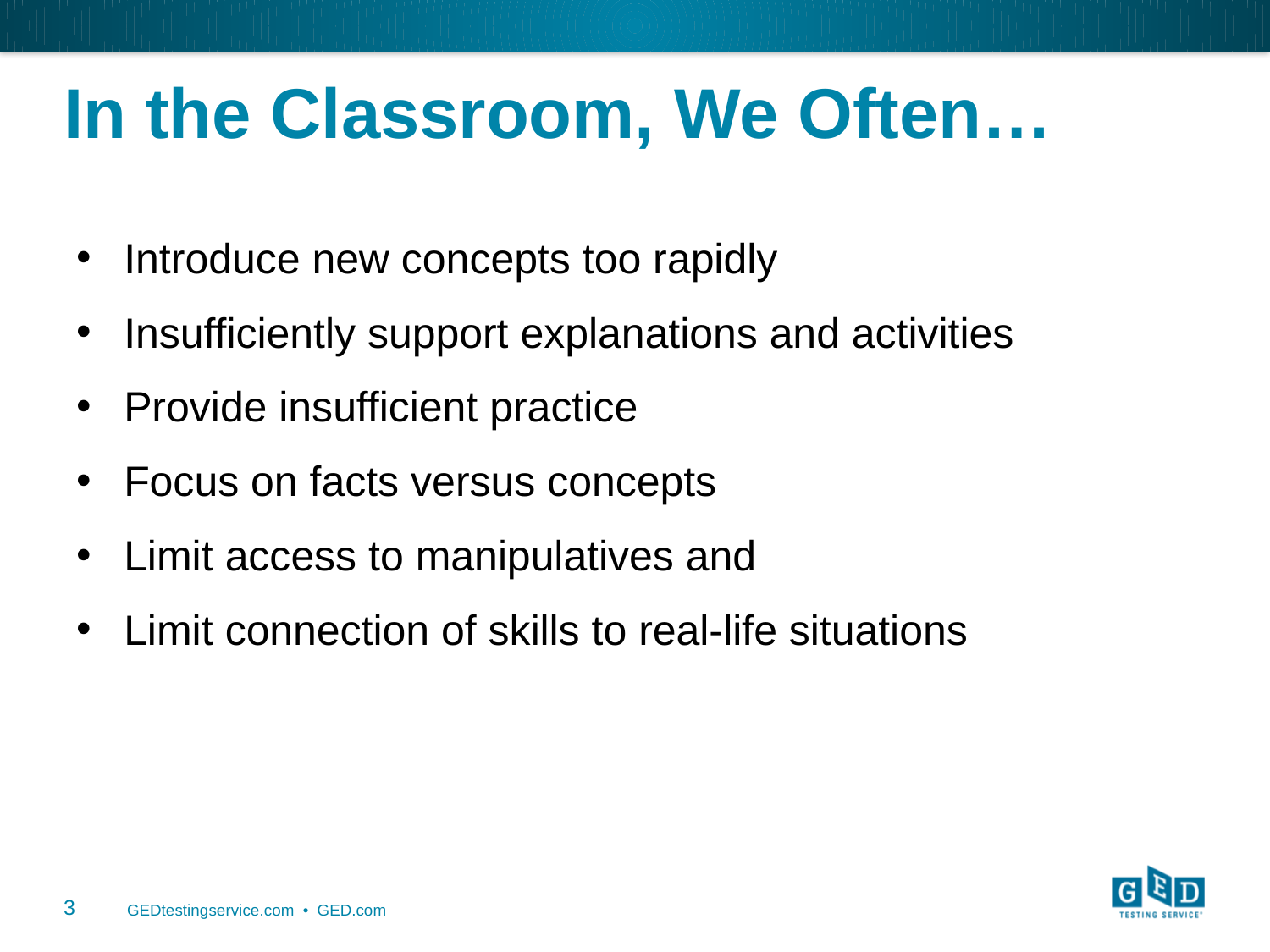

# In the Classroom, We Often…
Introduce new concepts too rapidly
Insufficiently support explanations and activities
Provide insufficient practice
Focus on facts versus concepts
Limit access to manipulatives and
Limit connection of skills to real-life situations
3